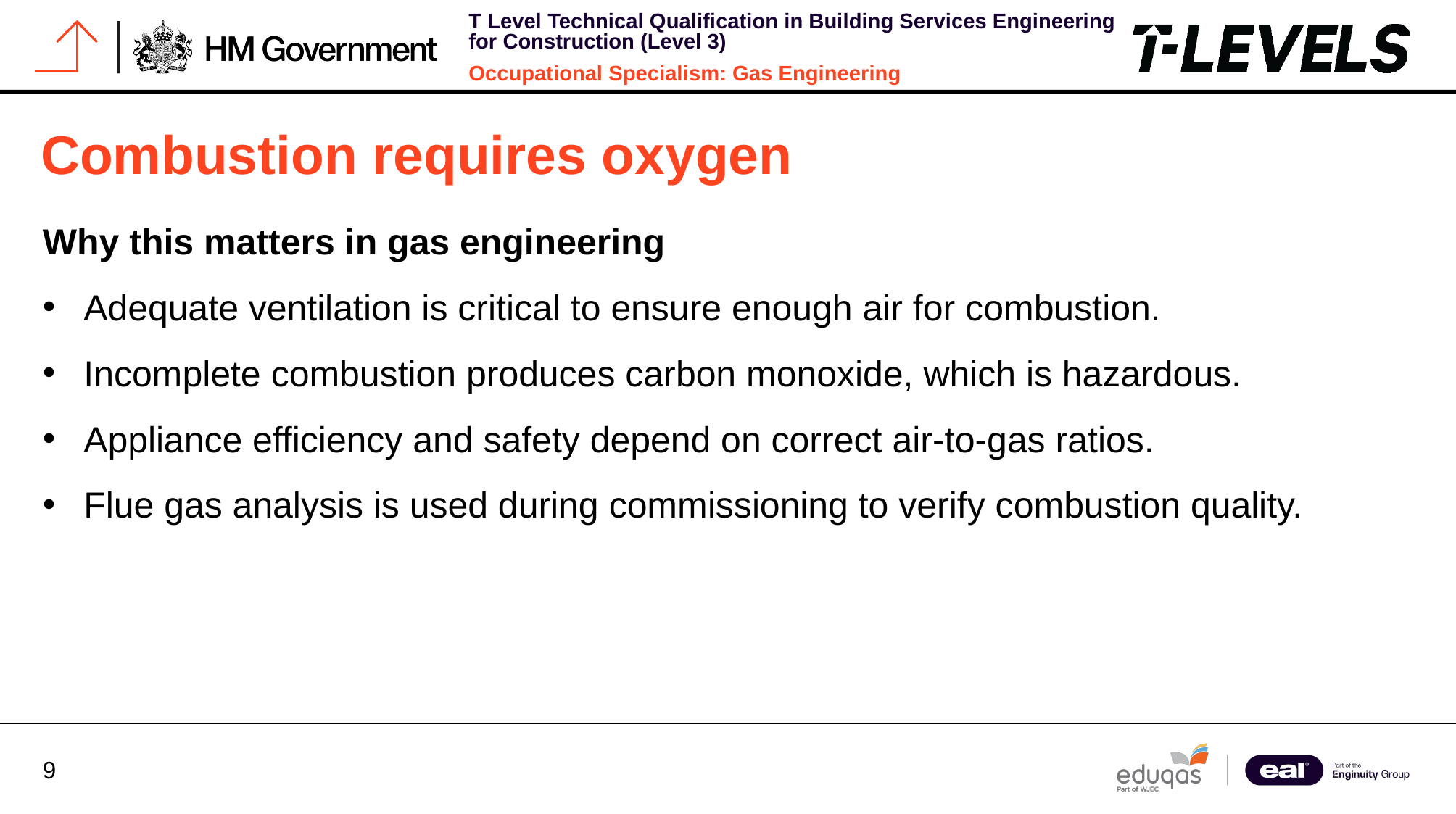

# Combustion requires oxygen
Why this matters in gas engineering
Adequate ventilation is critical to ensure enough air for combustion.
Incomplete combustion produces carbon monoxide, which is hazardous.
Appliance efficiency and safety depend on correct air-to-gas ratios.
Flue gas analysis is used during commissioning to verify combustion quality.